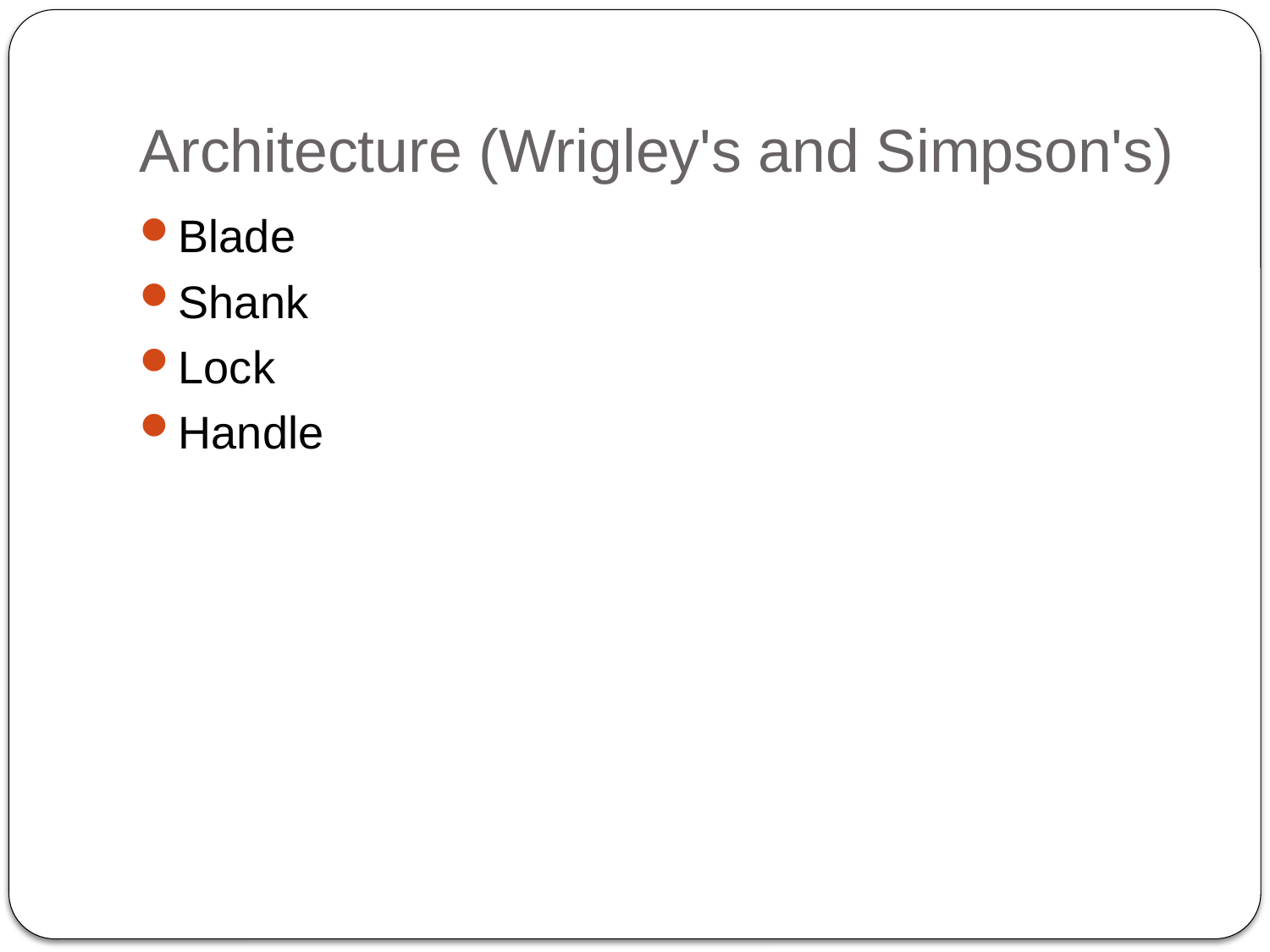

# Architecture (Wrigley's and Simpson's)
Blade
Shank
Lock
Handle